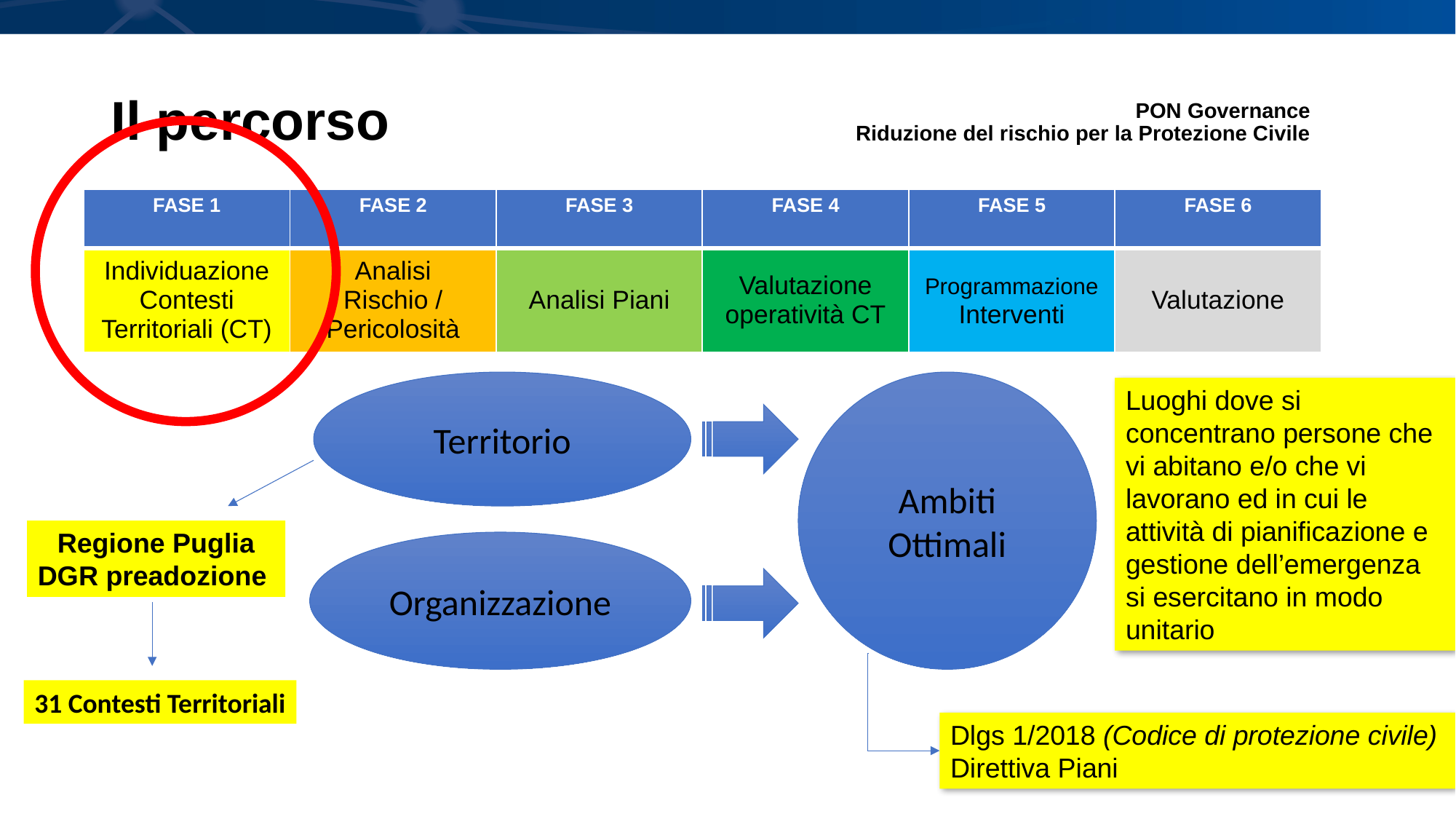

# Il percorso
PON Governance
Riduzione del rischio per la Protezione Civile

| FASE 1 | FASE 2 | FASE 3 | FASE 4 | FASE 5 | FASE 6 |
| --- | --- | --- | --- | --- | --- |
| Individuazione Contesti Territoriali (CT) | Analisi Rischio / Pericolosità | Analisi Piani | Valutazione operatività CT | Programmazione Interventi | Valutazione |
Ambiti Ottimali
Territorio
Luoghi dove si concentrano persone che vi abitano e/o che vi lavorano ed in cui le attività di pianificazione e gestione dell’emergenza si esercitano in modo unitario

Regione Puglia
DGR preadozione
Organizzazione

31 Contesti Territoriali
Dlgs 1/2018 (Codice di protezione civile)
Direttiva Piani